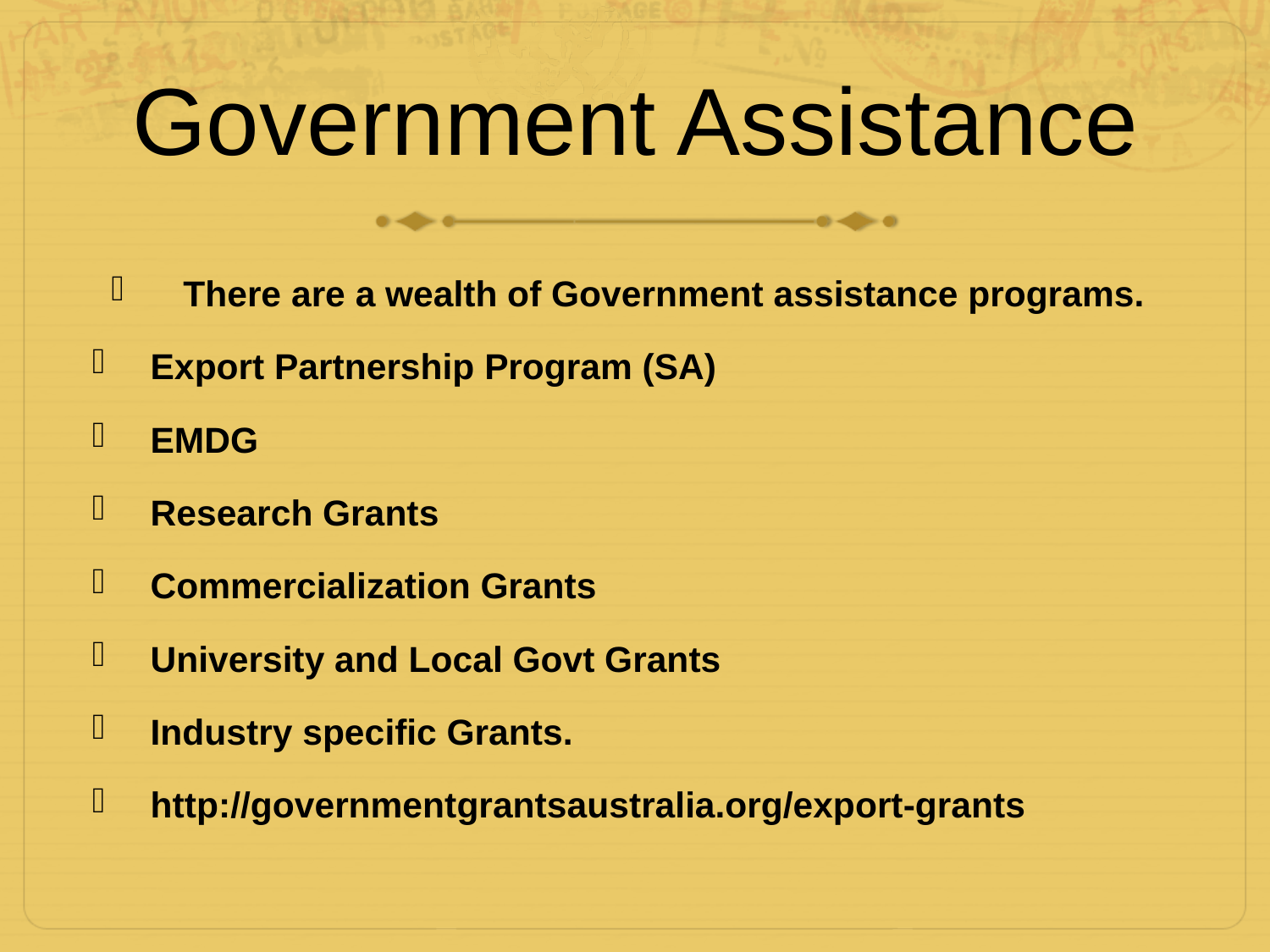

# Government Assistance
There are a wealth of Government assistance programs.
Export Partnership Program (SA)
EMDG
Research Grants
Commercialization Grants
University and Local Govt Grants
Industry specific Grants.
http://governmentgrantsaustralia.org/export-grants